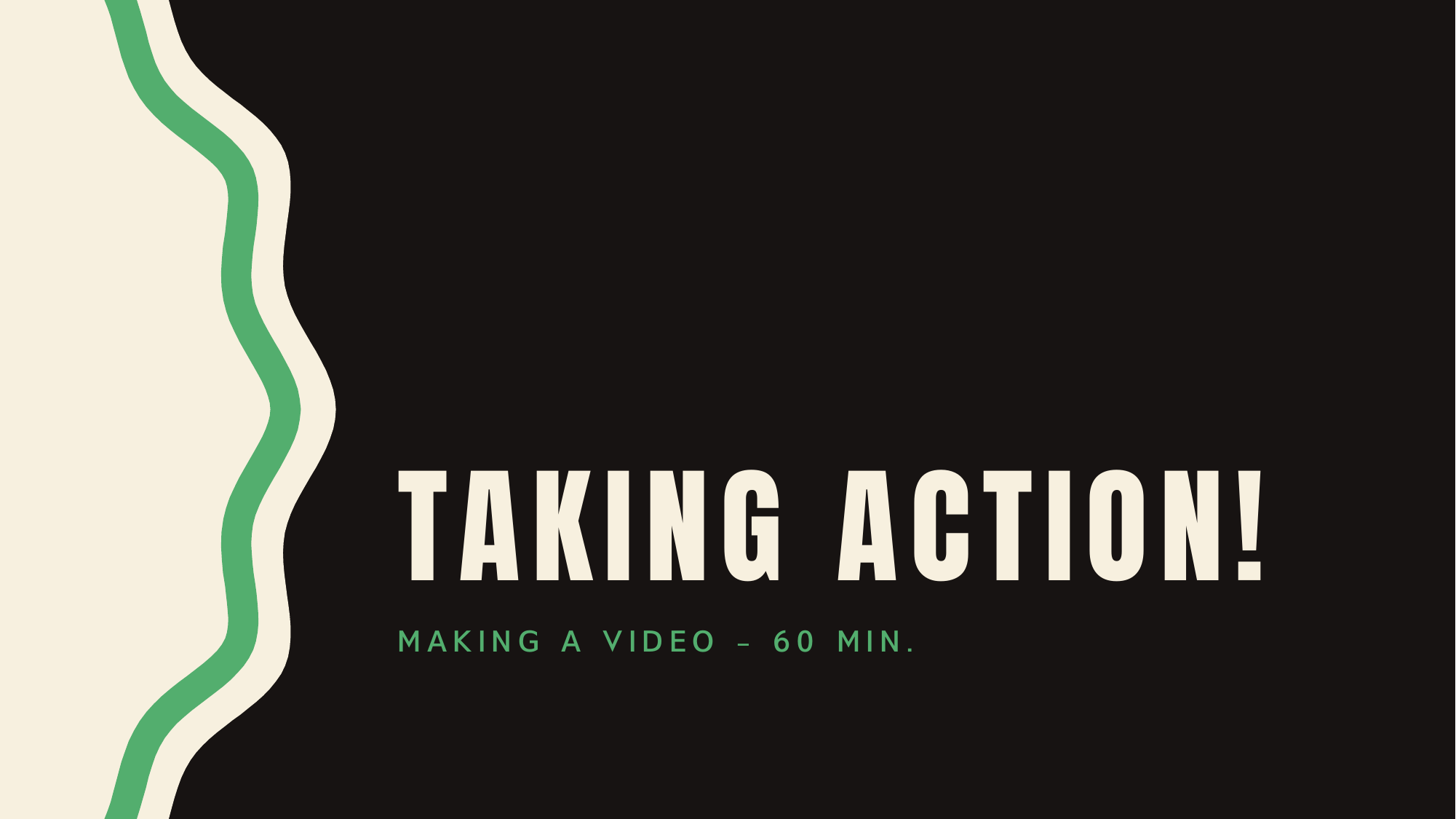

# Taking action!
Making a video – 60 min.